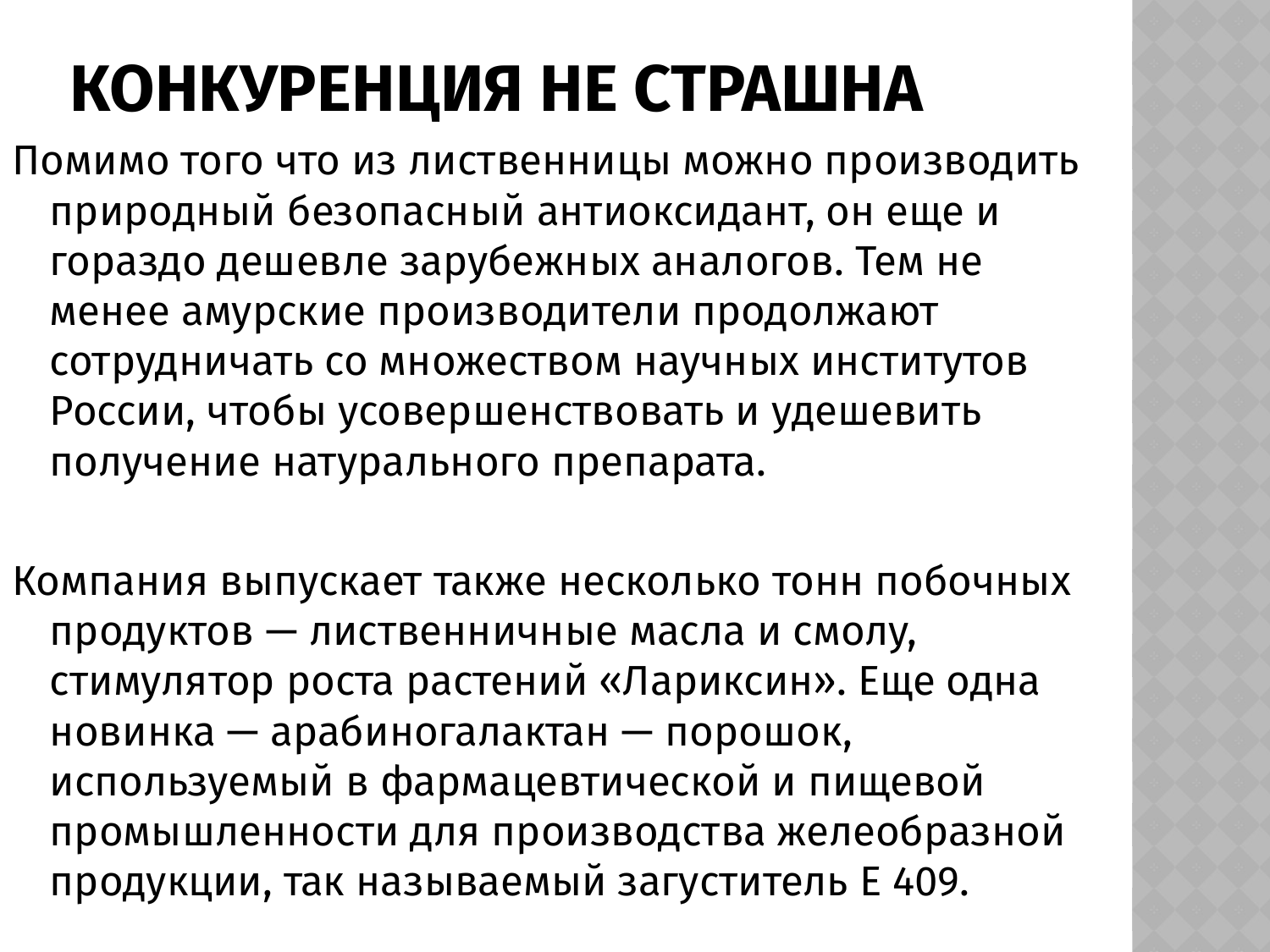

# Конкуренция не страшна
Помимо того что из лиственницы можно производить природный безопасный антиоксидант, он еще и гораздо дешевле зарубежных аналогов. Тем не менее амурские производители продолжают сотрудничать со множеством научных институтов России, чтобы усовершенствовать и удешевить получение натурального препарата.

Компания выпускает также несколько тонн побочных продуктов — лиственничные масла и смолу, стимулятор роста растений «Лариксин». Еще одна новинка — арабиногалактан — порошок, используемый в фармацевтической и пищевой промышленности для производства желеобразной продукции, так называемый загуститель Е 409.